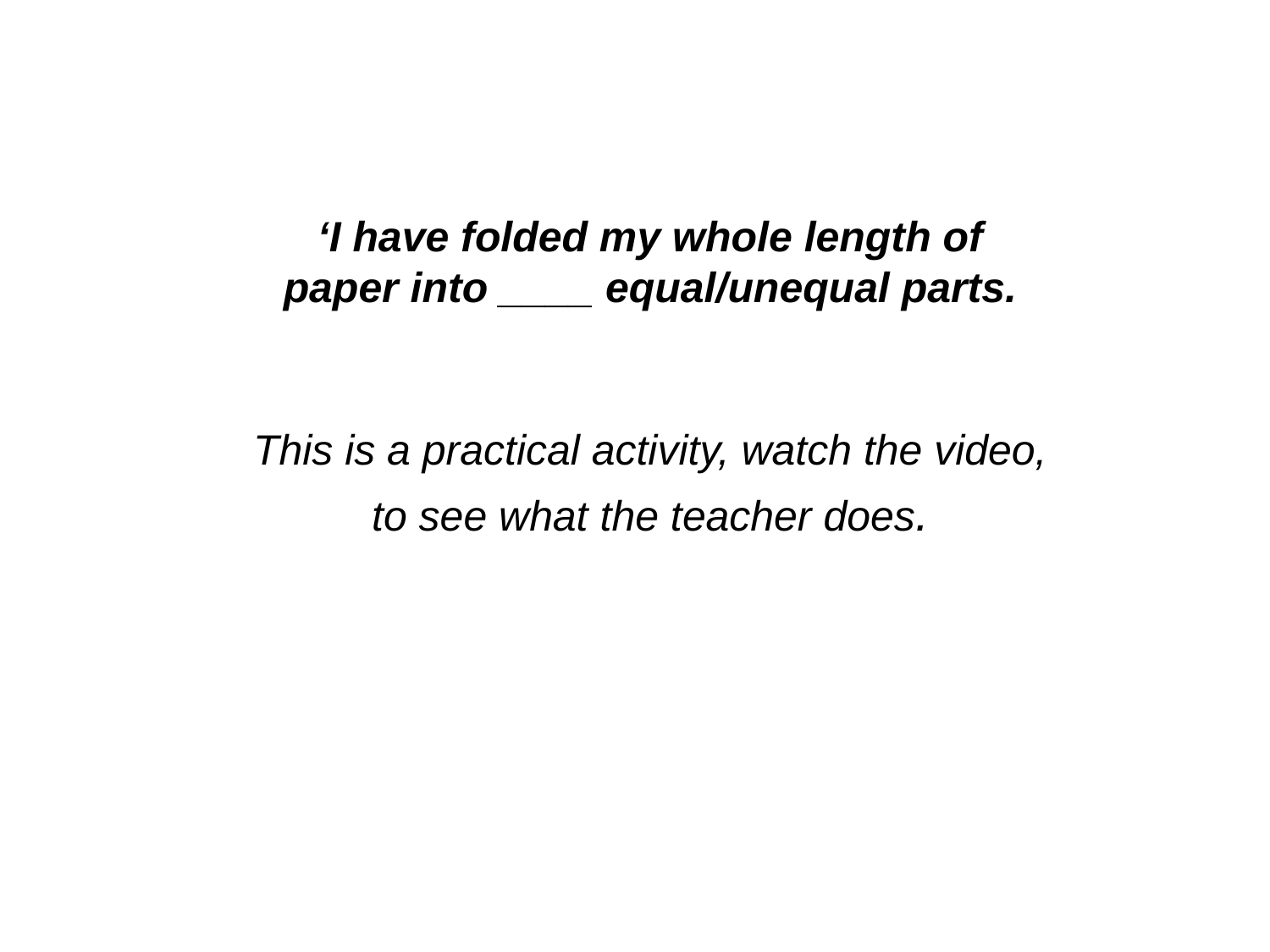

#
‘I have folded my whole length of paper into ____ equal/unequal parts.
This is a practical activity, watch the video, to see what the teacher does.